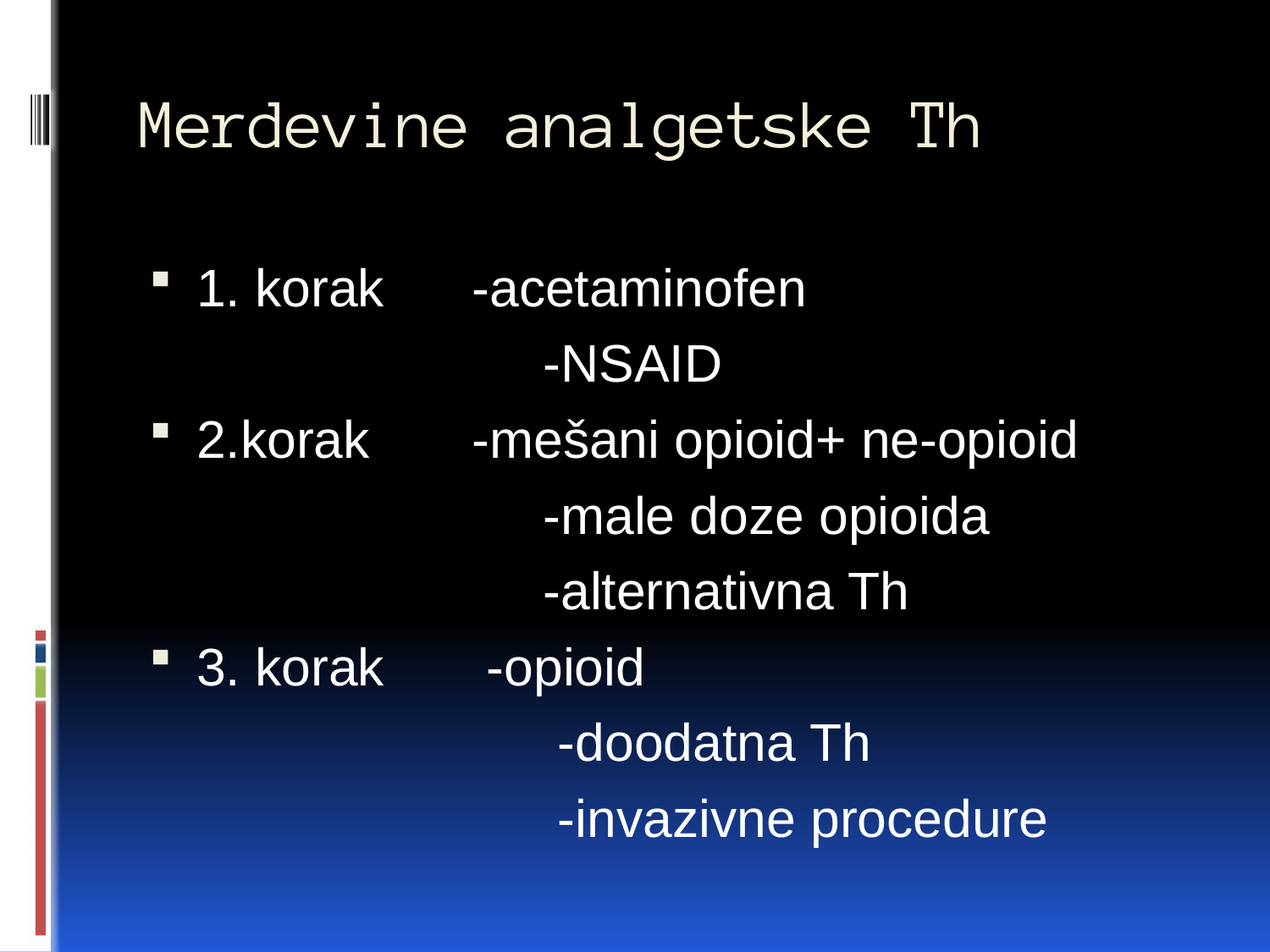

# Merdevine analgetske Th
1. korak      -acetaminofen
                           -NSAID
2.korak       -mešani opioid+ ne-opioid
                           -male doze opioida
                           -alternativna Th
3. korak       -opioid
                            -doodatna Th
                            -invazivne procedure